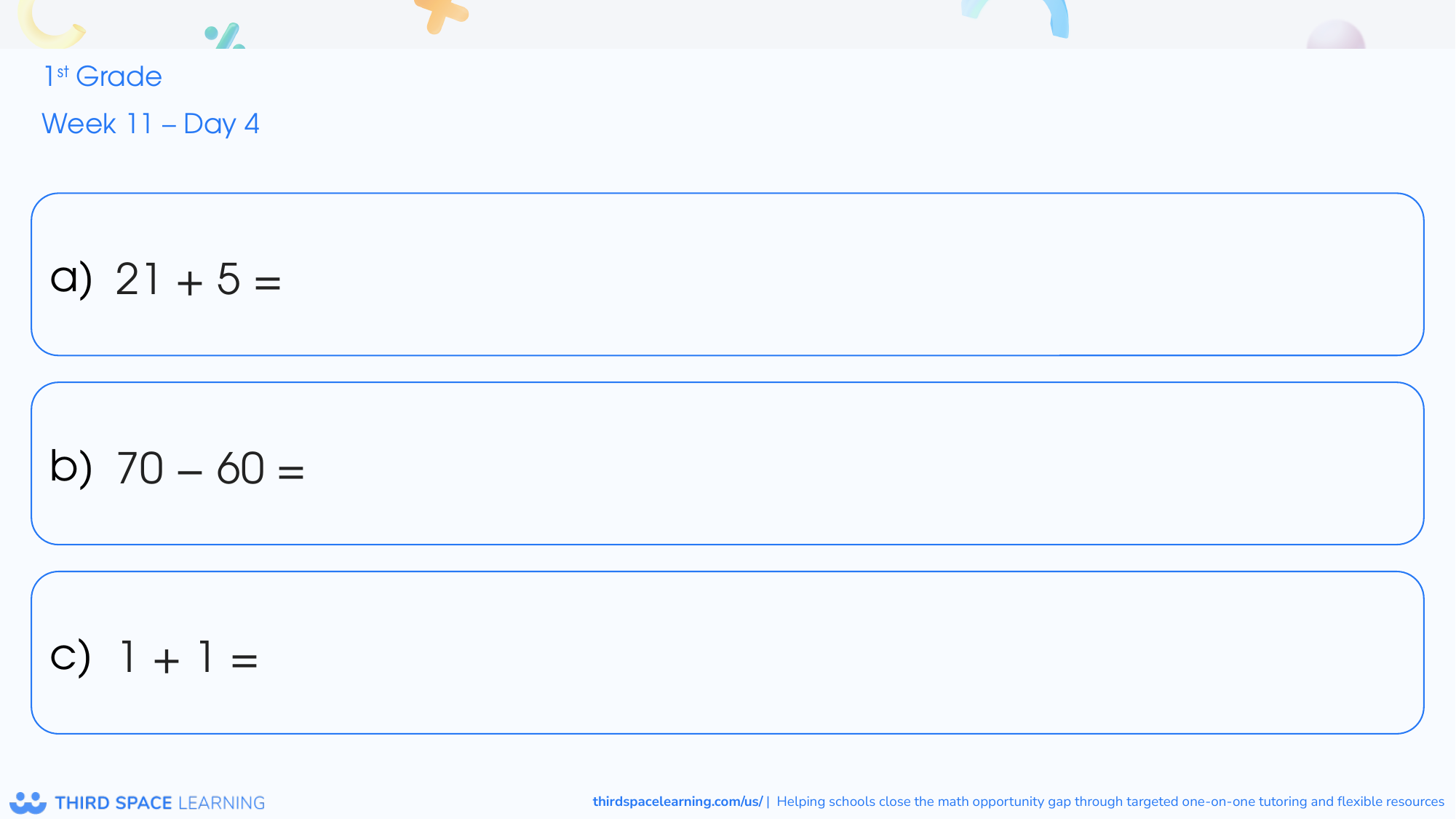

1st Grade
Week 11 – Day 4
21 + 5 =
70 − 60 =
1 + 1 =